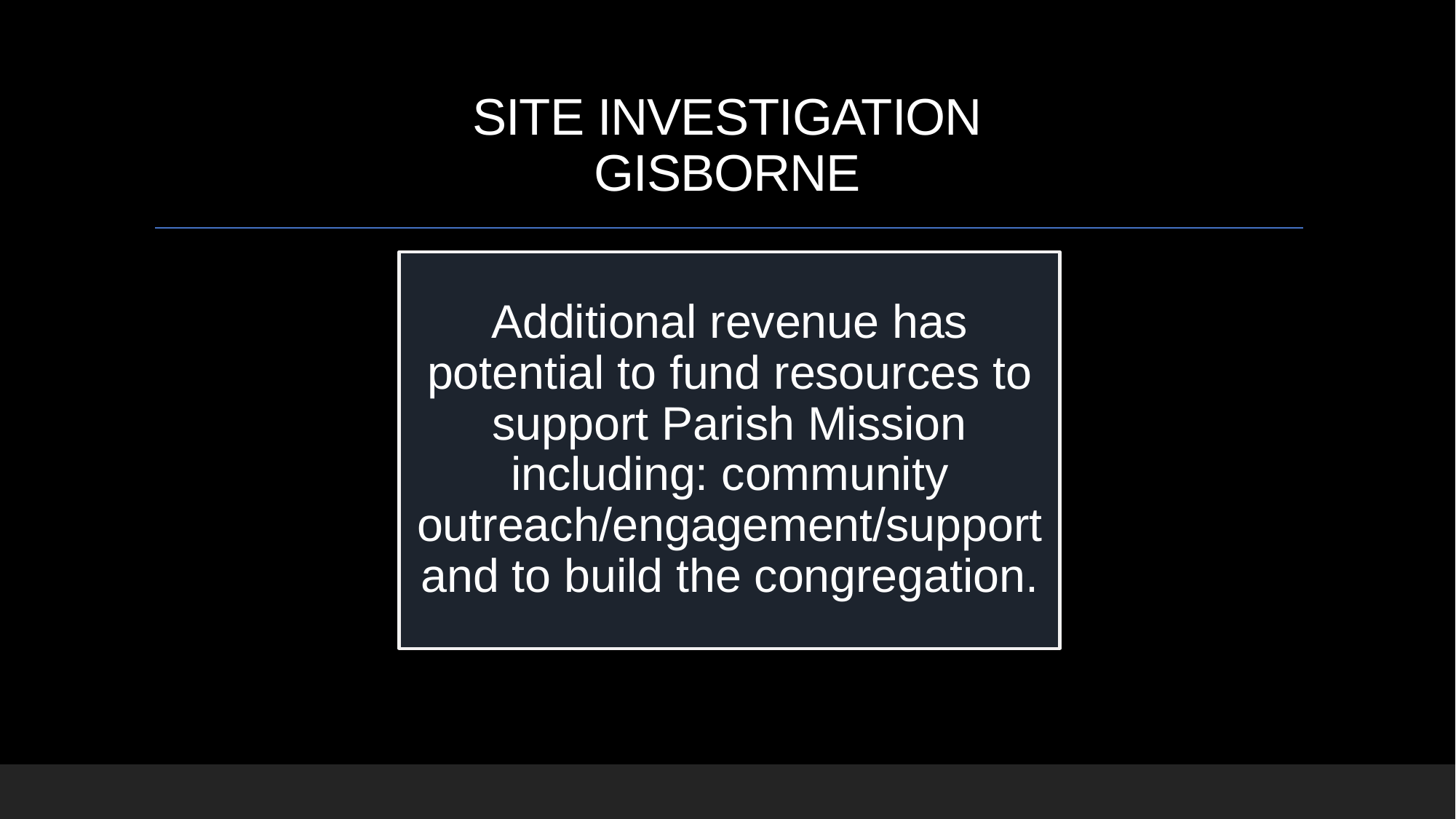

# SITE INVESTIGATION GISBORNE
Additional revenue has potential to fund resources to support Parish Mission including: community outreach/engagement/support and to build the congregation.